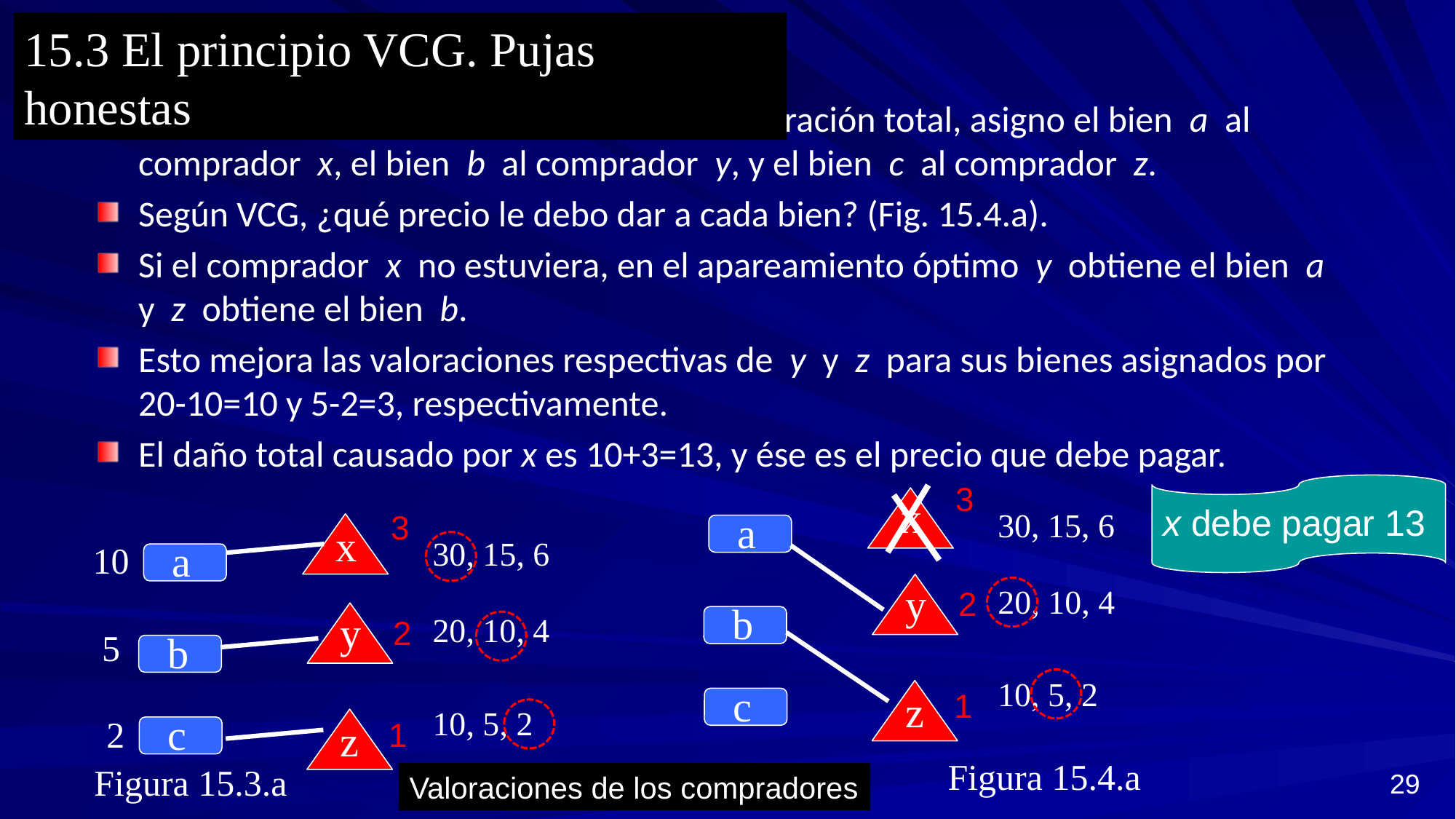

15.3 El principio VCG. Pujas honestas
Ejemplo (Fig. 15.3.a). Para maximizar la valoración total, asigno el bien  a  al comprador  x, el bien  b  al comprador  y, y el bien  c  al comprador  z.
Según VCG, ¿qué precio le debo dar a cada bien? (Fig. 15.4.a).
Si el comprador  x  no estuviera, en el apareamiento óptimo  y  obtiene el bien  a  y  z  obtiene el bien  b.
Esto mejora las valoraciones respectivas de  y  y  z  para sus bienes asignados por 20-10=10 y 5-2=3, respectivamente.
El daño total causado por x es 10+3=13, y ése es el precio que debe pagar.
3
x debe pagar 13
x

30, 15, 6
a
3

x

30, 15, 6
a

10

y

20, 10, 4

2
b
y

20, 10, 4
2

 5
b

10, 5, 2

c
1
z

10, 5, 2

c
 2
1
z

Figura 15.4.a
Figura 15.3.a
29
Valoraciones de los compradores